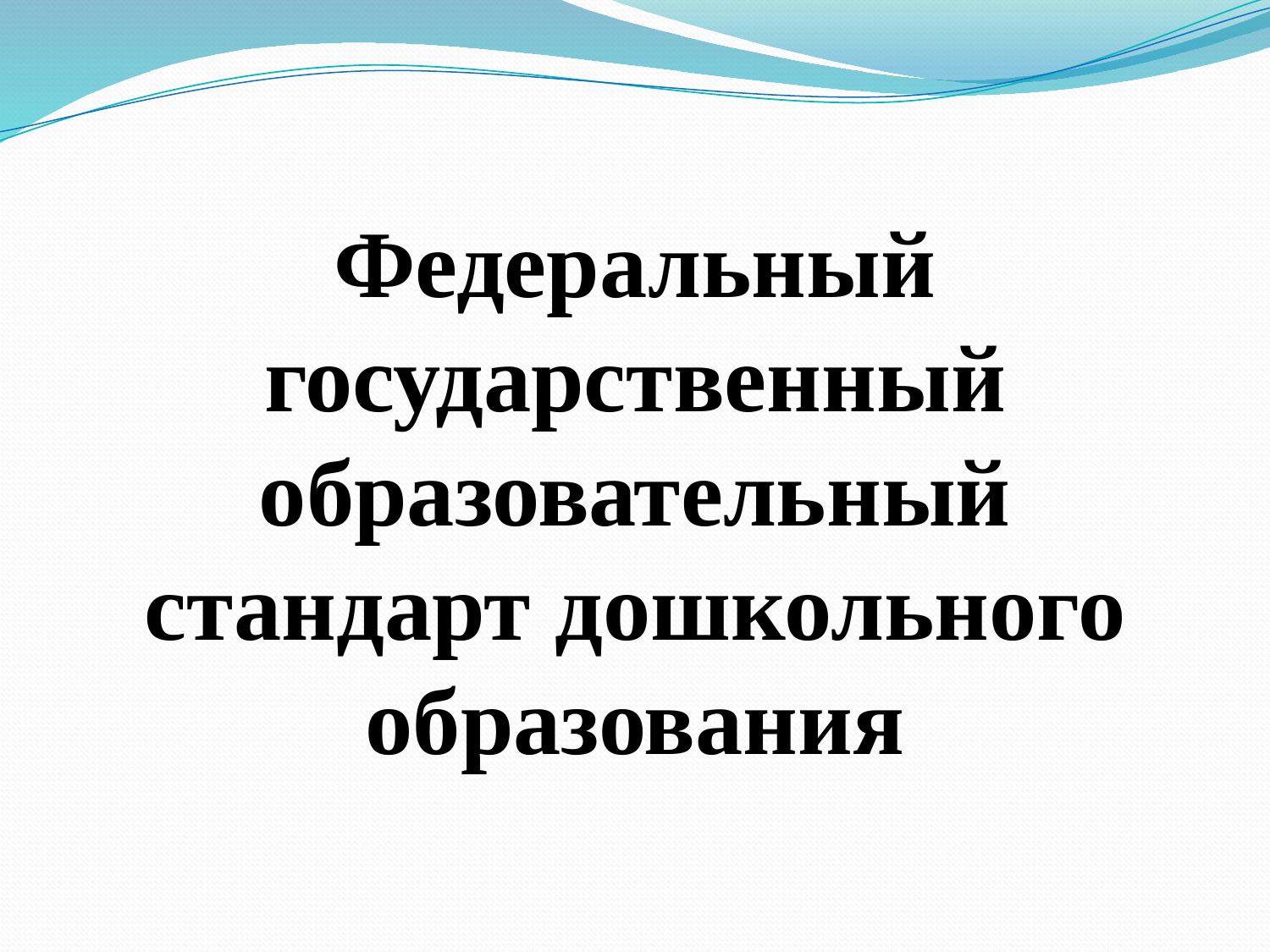

# Федеральный государственный образовательный стандарт дошкольного образования